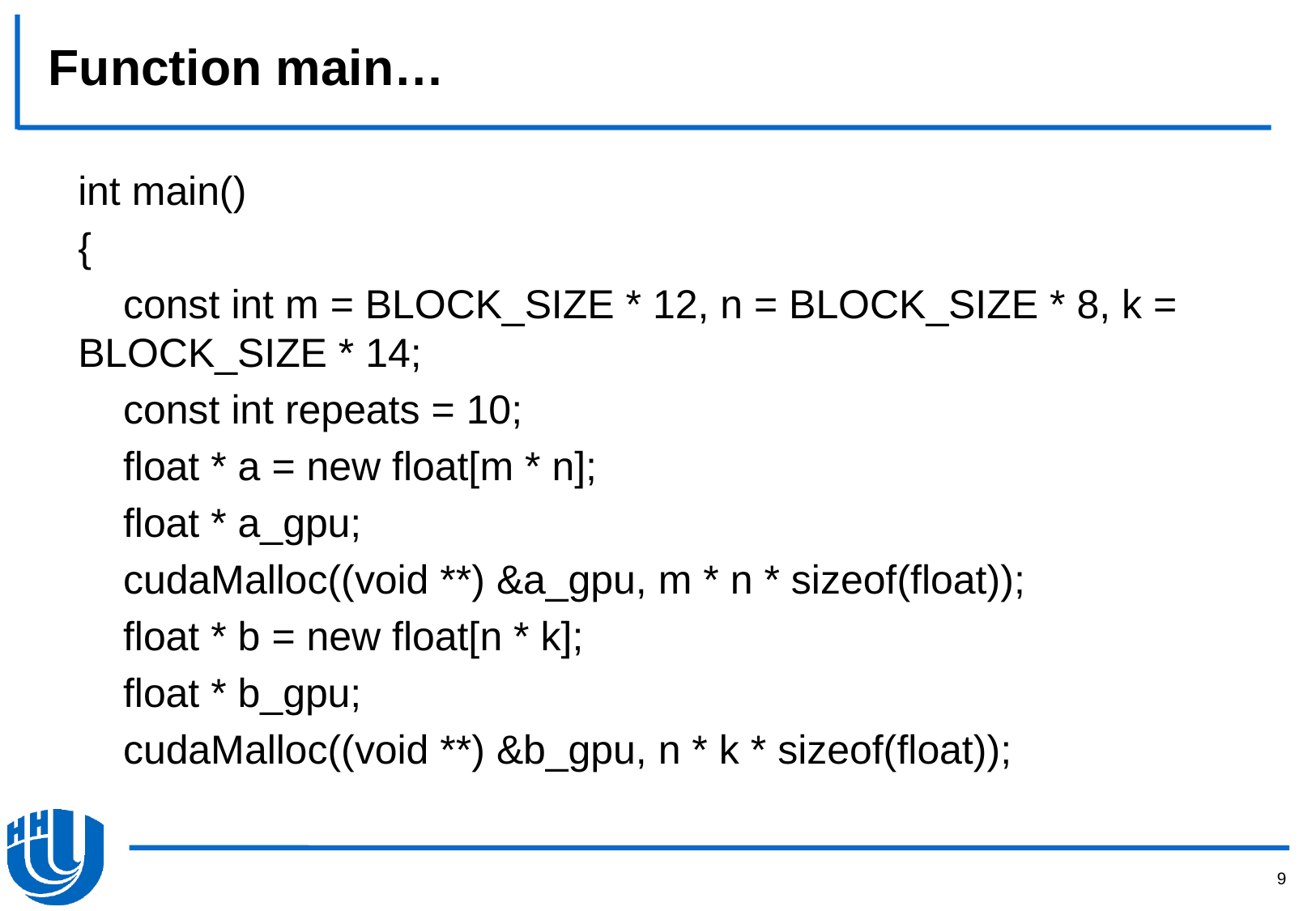

# Function main…
int main()
{
    const int m = BLOCK_SIZE * 12, n = BLOCK_SIZE * 8, k = BLOCK_SIZE * 14;
    const int repeats = 10;
    float * a = new float[m * n];
    float * a_gpu;
    cudaMalloc((void **) &a_gpu, m * n * sizeof(float));
    float * b = new float[n * k];
    float * b_gpu;
    cudaMalloc((void **) &b_gpu, n * k * sizeof(float));
9